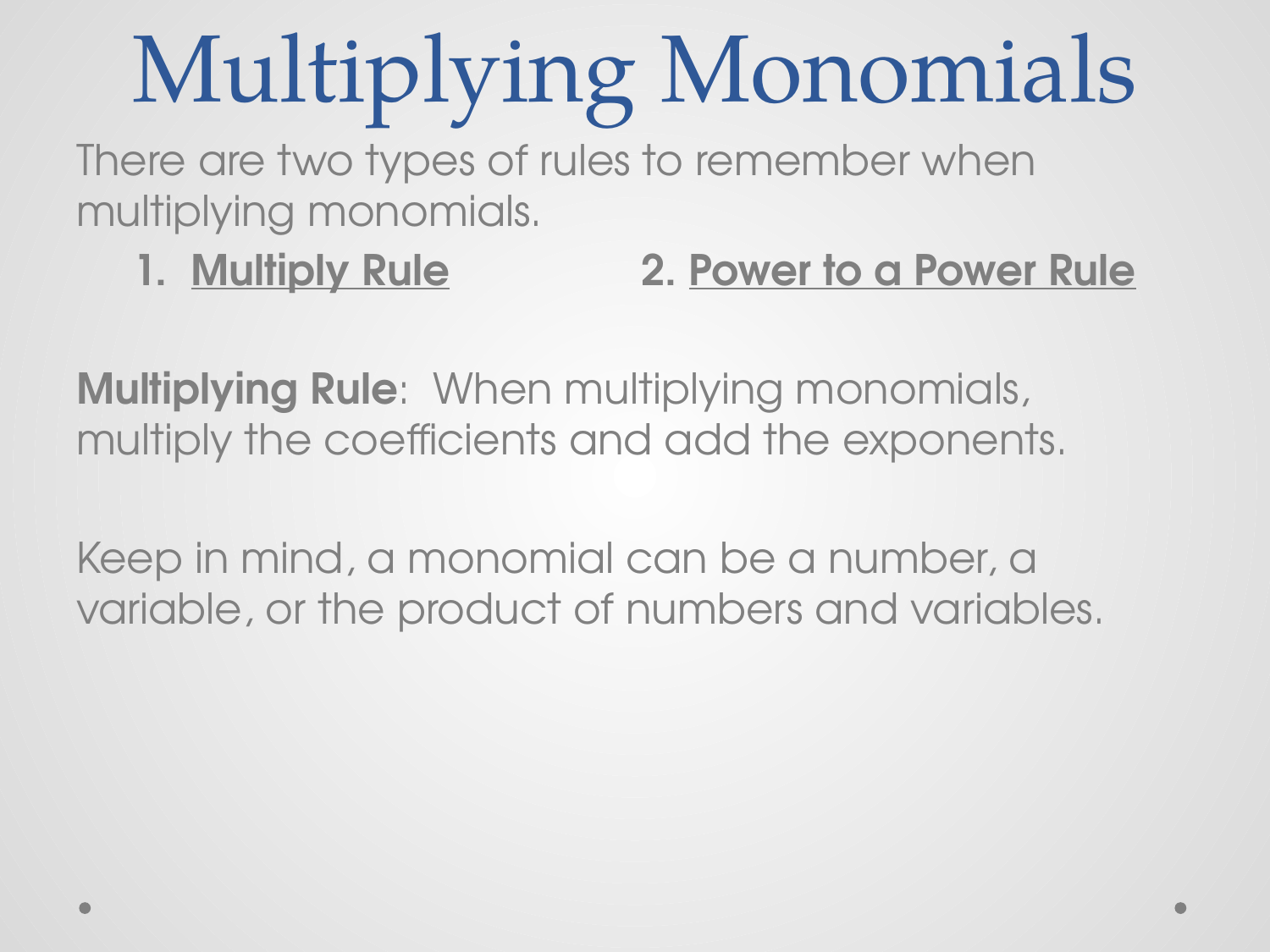

# Multiplying Monomials
There are two types of rules to remember when multiplying monomials.
1.  Multiply Rule  		2. Power to a Power Rule

Multiplying Rule:  When multiplying monomials, multiply the coefficients and add the exponents.

Keep in mind, a monomial can be a number, a variable, or the product of numbers and variables.